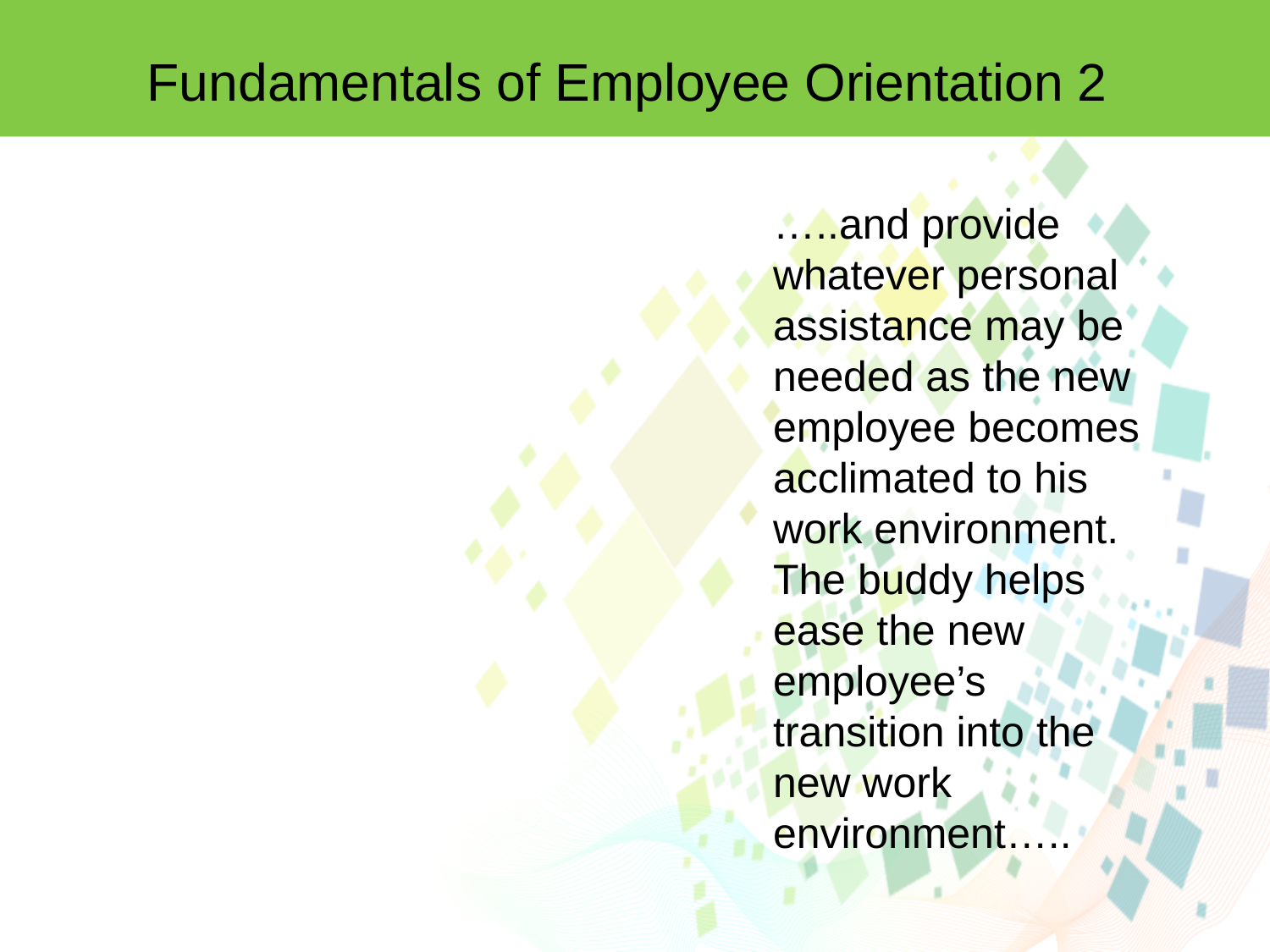

Fundamentals of Employee Orientation 2
…..and provide whatever personal assistance may be needed as the new
employee becomes acclimated to his work environment. The buddy helps ease the new employee’s transition into the new work environment…..